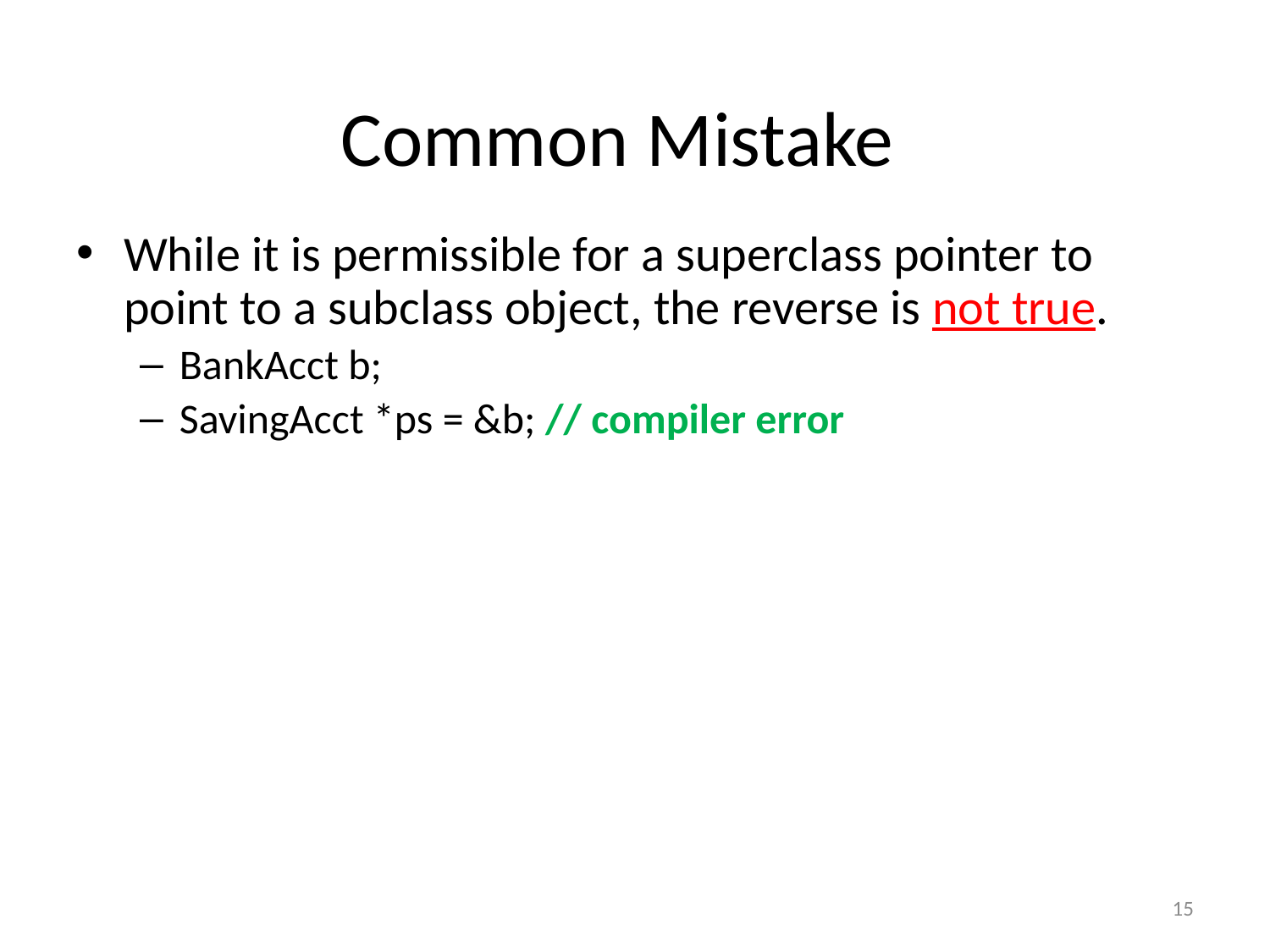

Common Mistake
While it is permissible for a superclass pointer to point to a subclass object, the reverse is not true.
BankAcct b;
SavingAcct *ps = &b; // compiler error

15